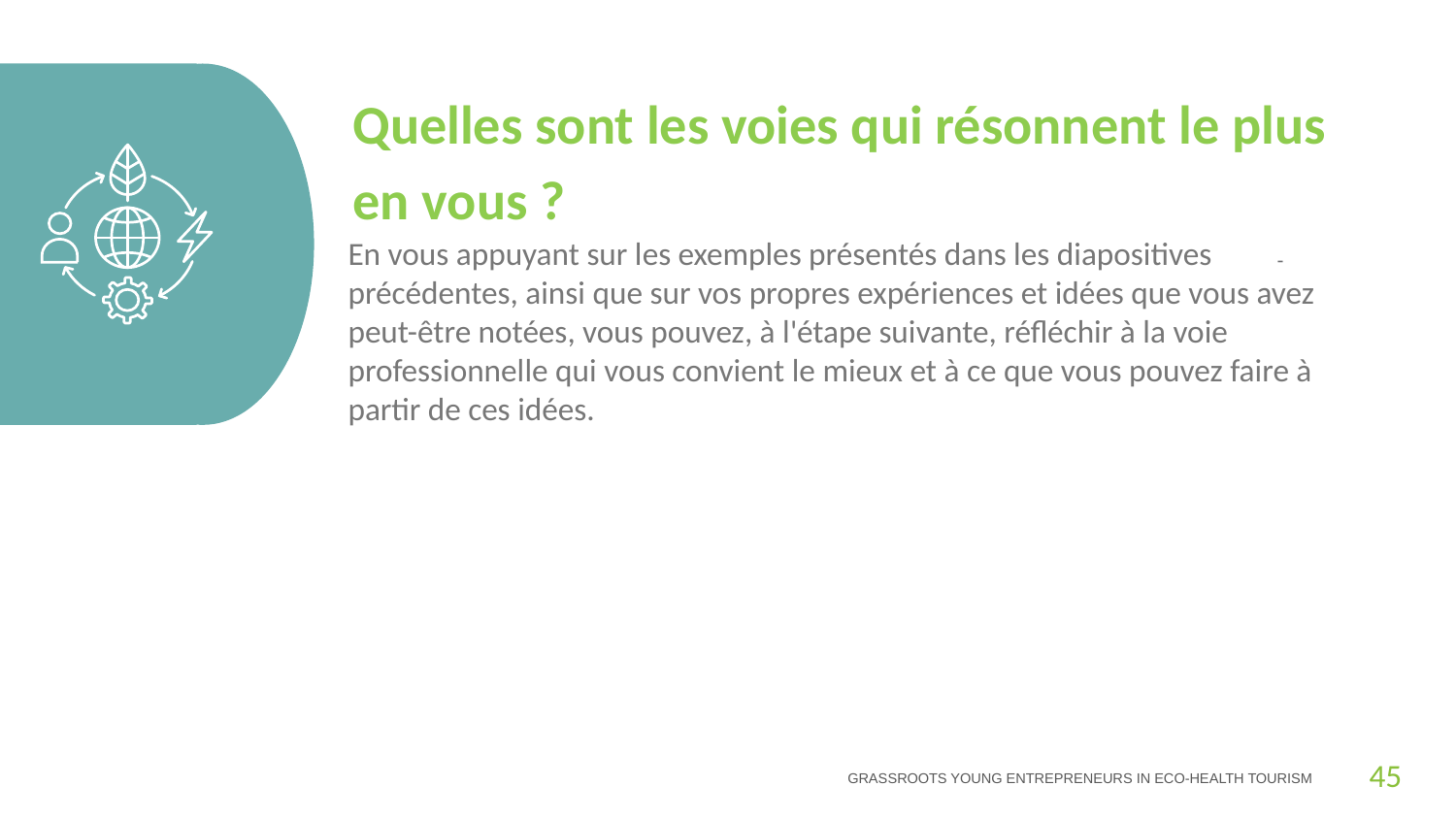

Quelles sont les voies qui résonnent le plus en vous ?

En vous appuyant sur les exemples présentés dans les diapositives précédentes, ainsi que sur vos propres expériences et idées que vous avez peut-être notées, vous pouvez, à l'étape suivante, réfléchir à la voie professionnelle qui vous convient le mieux et à ce que vous pouvez faire à partir de ces idées.

-
45
GRASSROOTS YOUNG ENTREPRENEURS IN ECO-HEALTH TOURISM